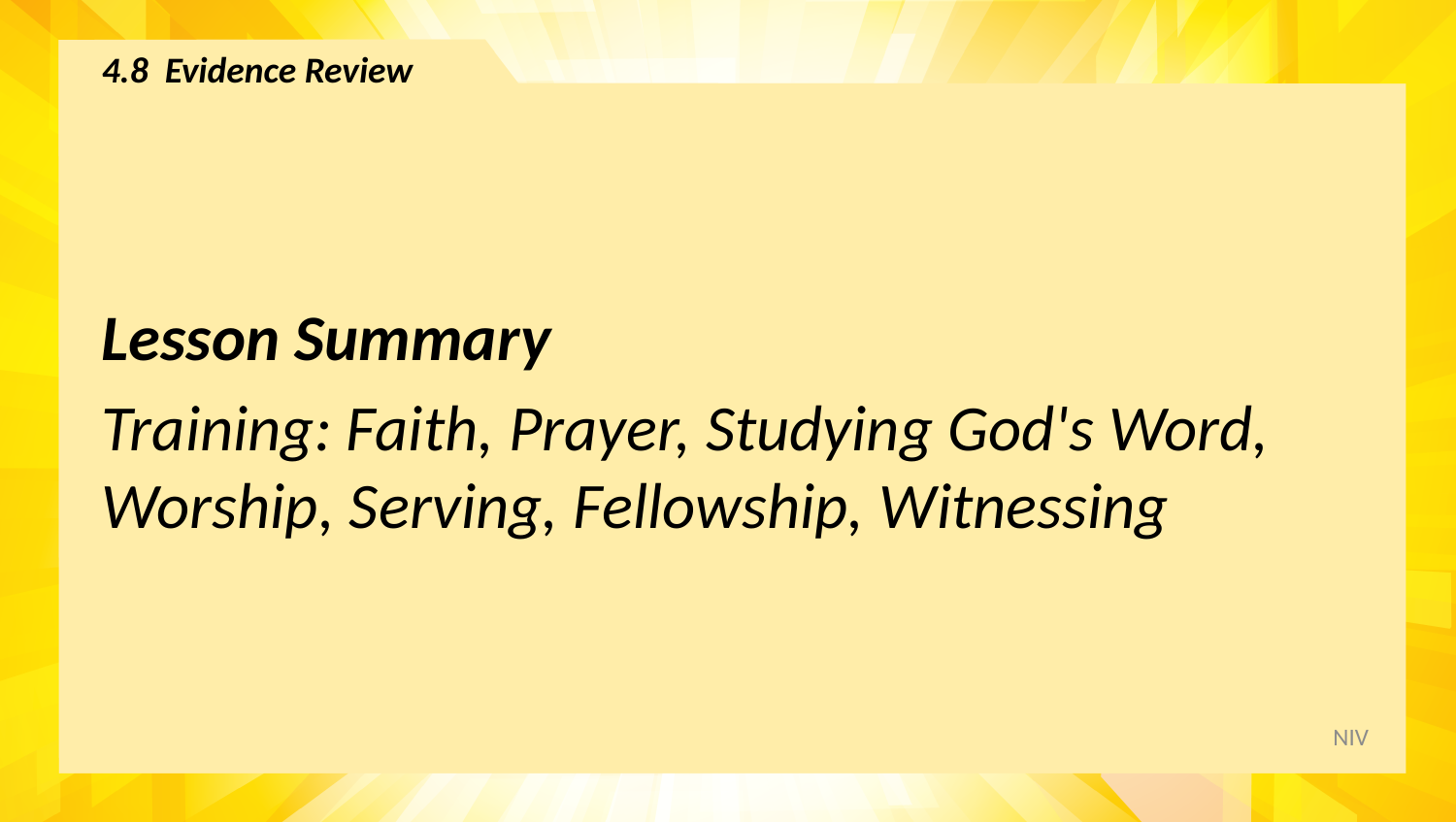

# 4.8  Evidence Review
Lesson Summary
Training: Faith, Prayer, Studying God's Word, Worship, Serving, Fellowship, Witnessing
NIV